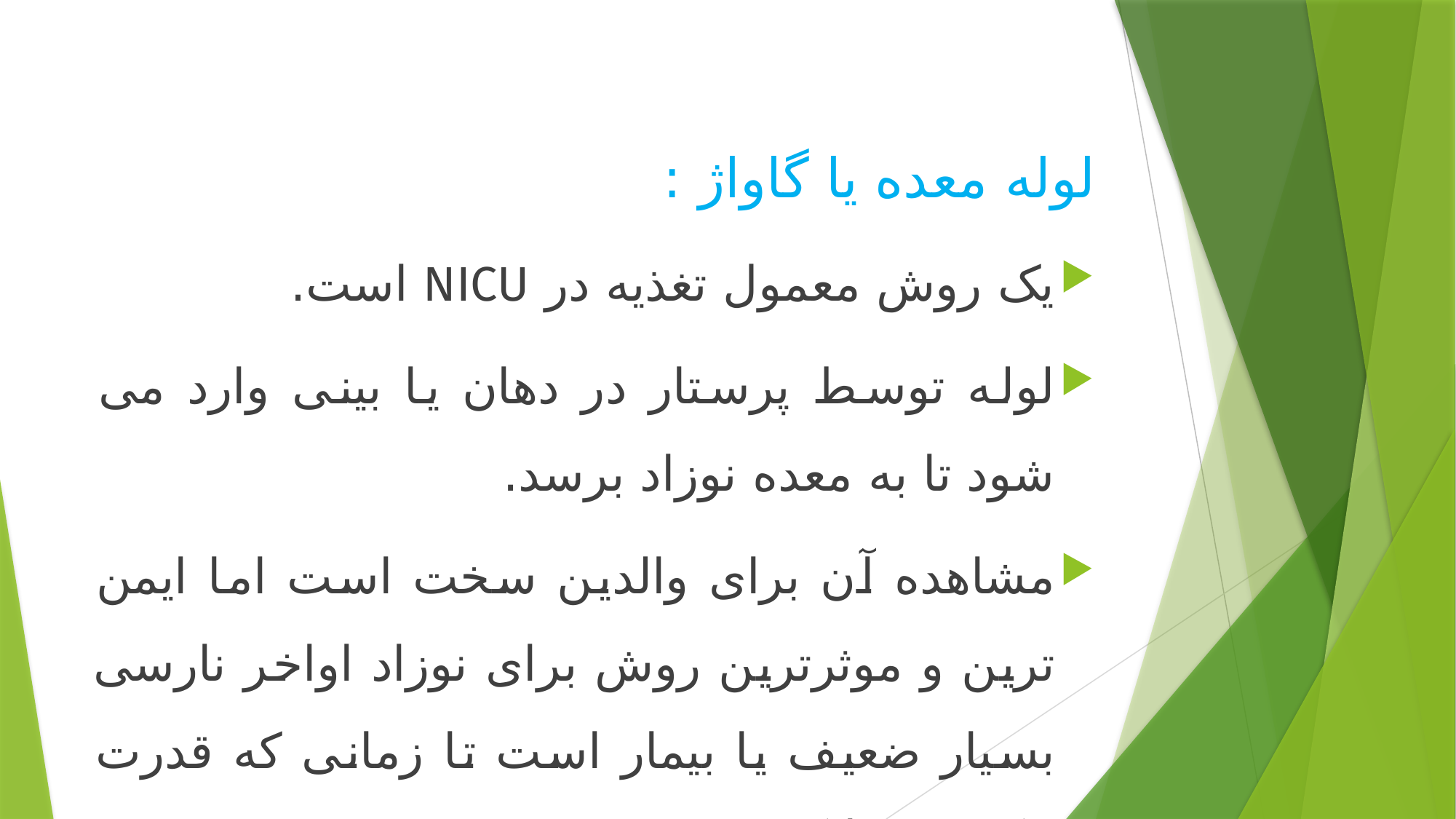

لوله معده یا گاواژ :
یک روش معمول تغذیه در NICU است.
لوله توسط پرستار در دهان یا بینی وارد می شود تا به معده نوزاد برسد.
مشاهده آن برای والدین سخت است اما ایمن ترین و موثرترین روش برای نوزاد اواخر نارسی بسیار ضعیف یا بیمار است تا زمانی که قدرت مکیدن پیدا کند (کمتر از 30 هفته بدون مکیدن و بلع)